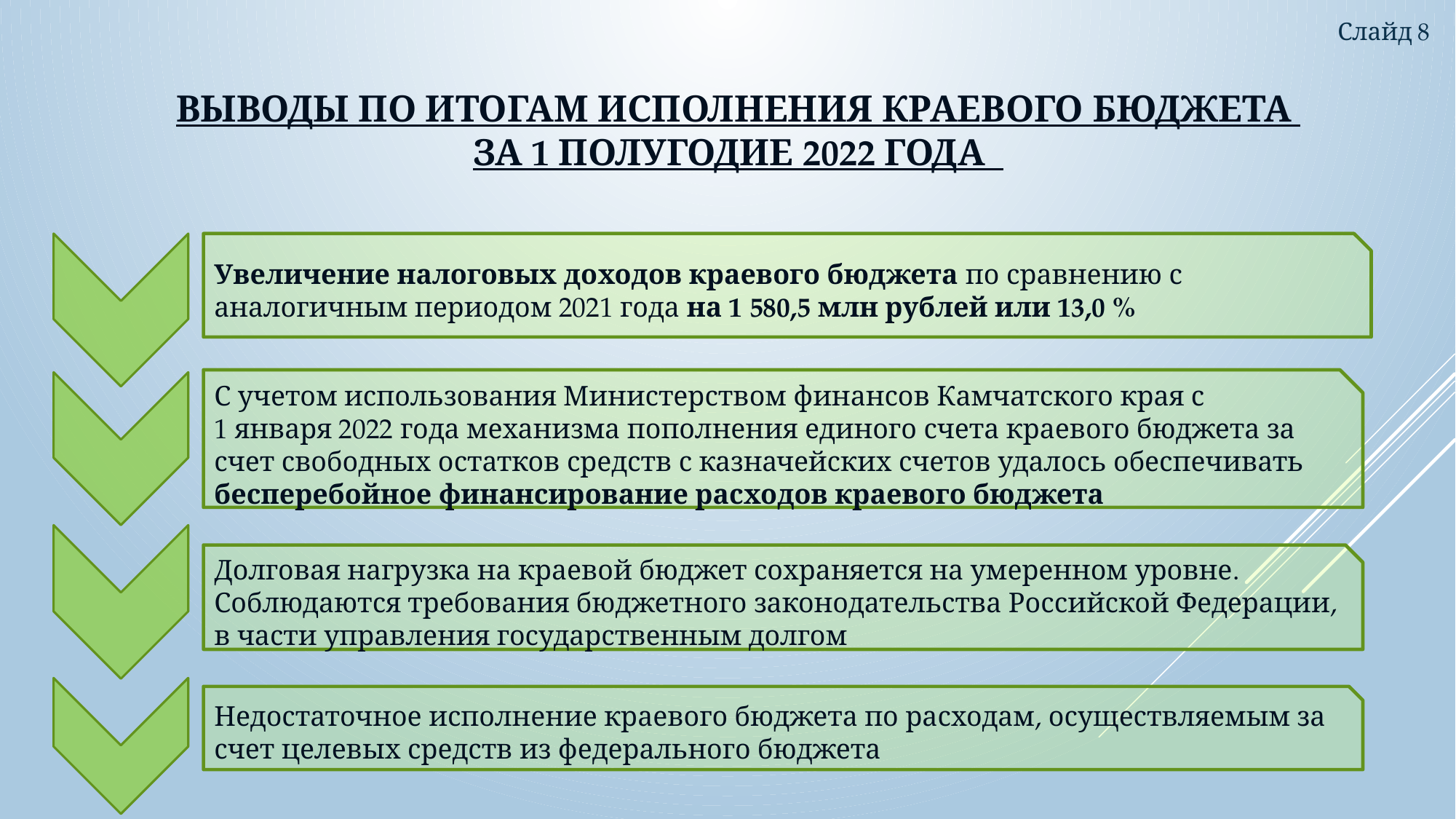

Слайд 8
# Выводы по Итогам исполнения краевого бюджета за 1 полугодие 2022 года
Увеличение налоговых доходов краевого бюджета по сравнению с аналогичным периодом 2021 года на 1 580,5 млн рублей или 13,0 %

С учетом использования Министерством финансов Камчатского края с
1 января 2022 года механизма пополнения единого счета краевого бюджета за счет свободных остатков средств с казначейских счетов удалось обеспечивать бесперебойное финансирование расходов краевого бюджета

Долговая нагрузка на краевой бюджет сохраняется на умеренном уровне. Соблюдаются требования бюджетного законодательства Российской Федерации, в части управления государственным долгом

Недостаточное исполнение краевого бюджета по расходам, осуществляемым за счет целевых средств из федерального бюджета